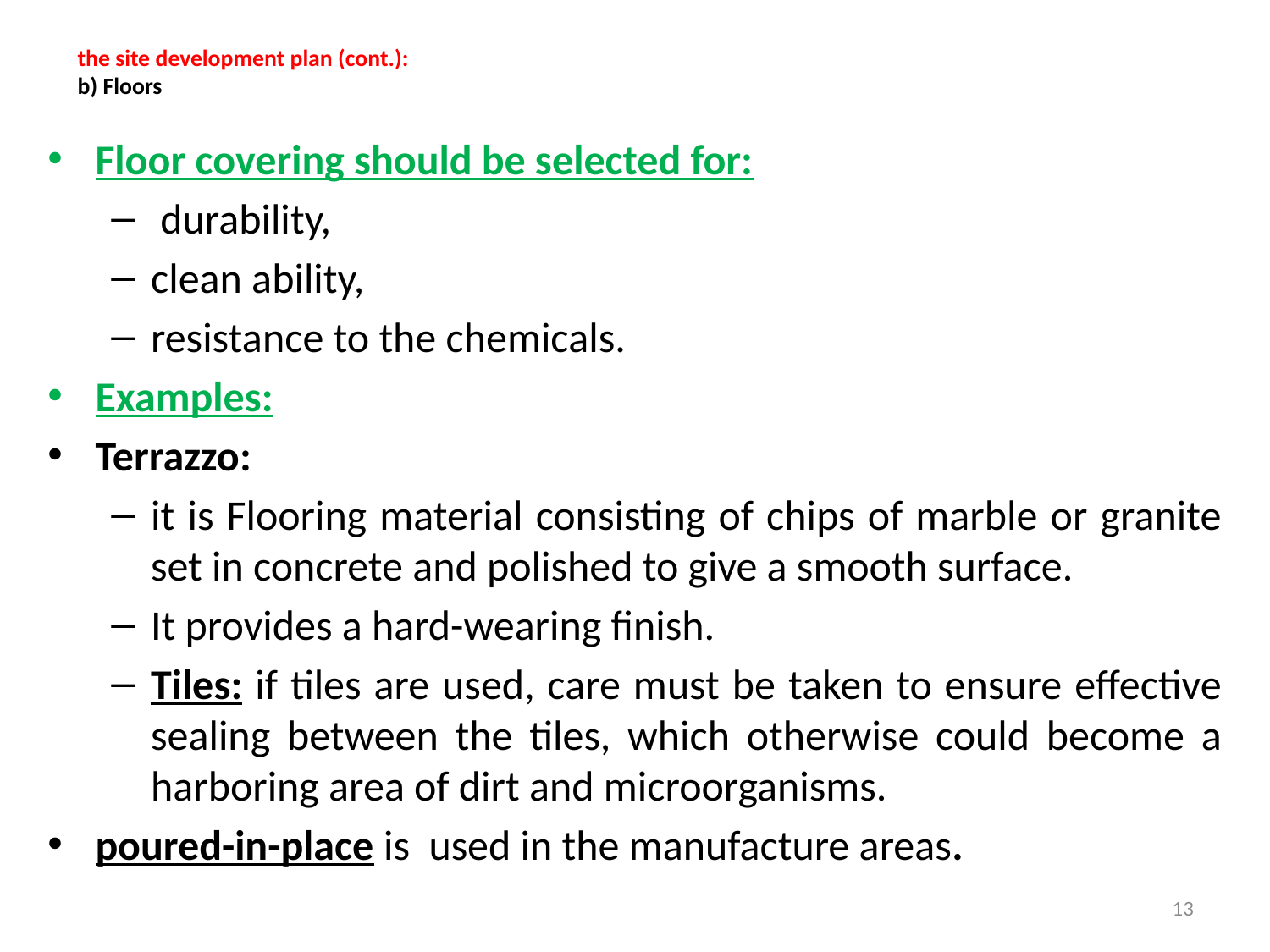

# the site development plan (cont.): b) Floors
Floor covering should be selected for:
 durability,
clean ability,
resistance to the chemicals.
Examples:
Terrazzo:
it is Flooring material consisting of chips of marble or granite set in concrete and polished to give a smooth surface.
It provides a hard-wearing finish.
Tiles: if tiles are used, care must be taken to ensure effective sealing between the tiles, which otherwise could become a harboring area of dirt and microorganisms.
poured-in-place is  used in the manufacture areas.
13